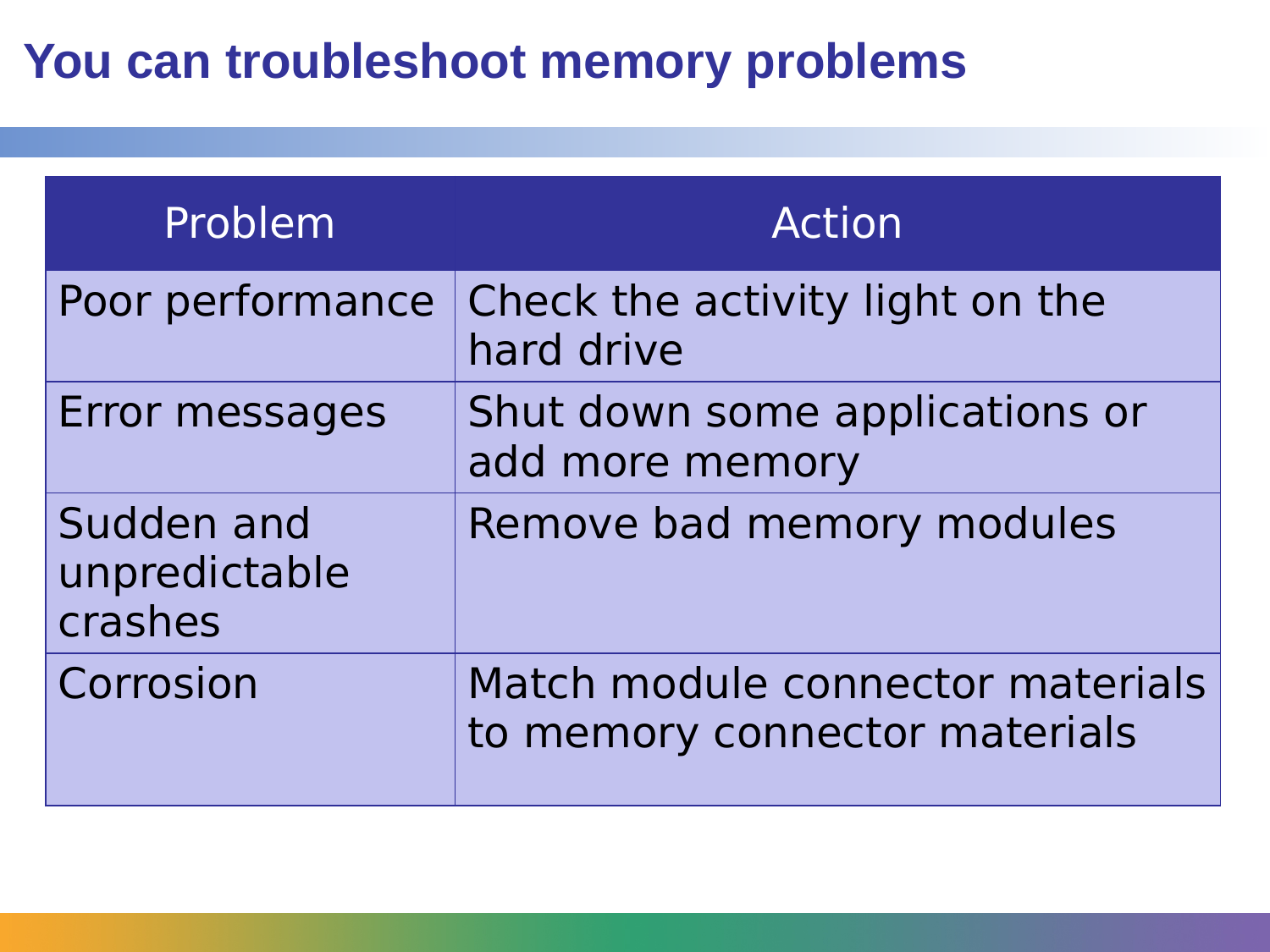

# You can troubleshoot memory problems
| Problem | Action |
| --- | --- |
| Poor performance | Check the activity light on the hard drive |
| Error messages | Shut down some applications or add more memory |
| Sudden and unpredictable crashes | Remove bad memory modules |
| Corrosion | Match module connector materials to memory connector materials |